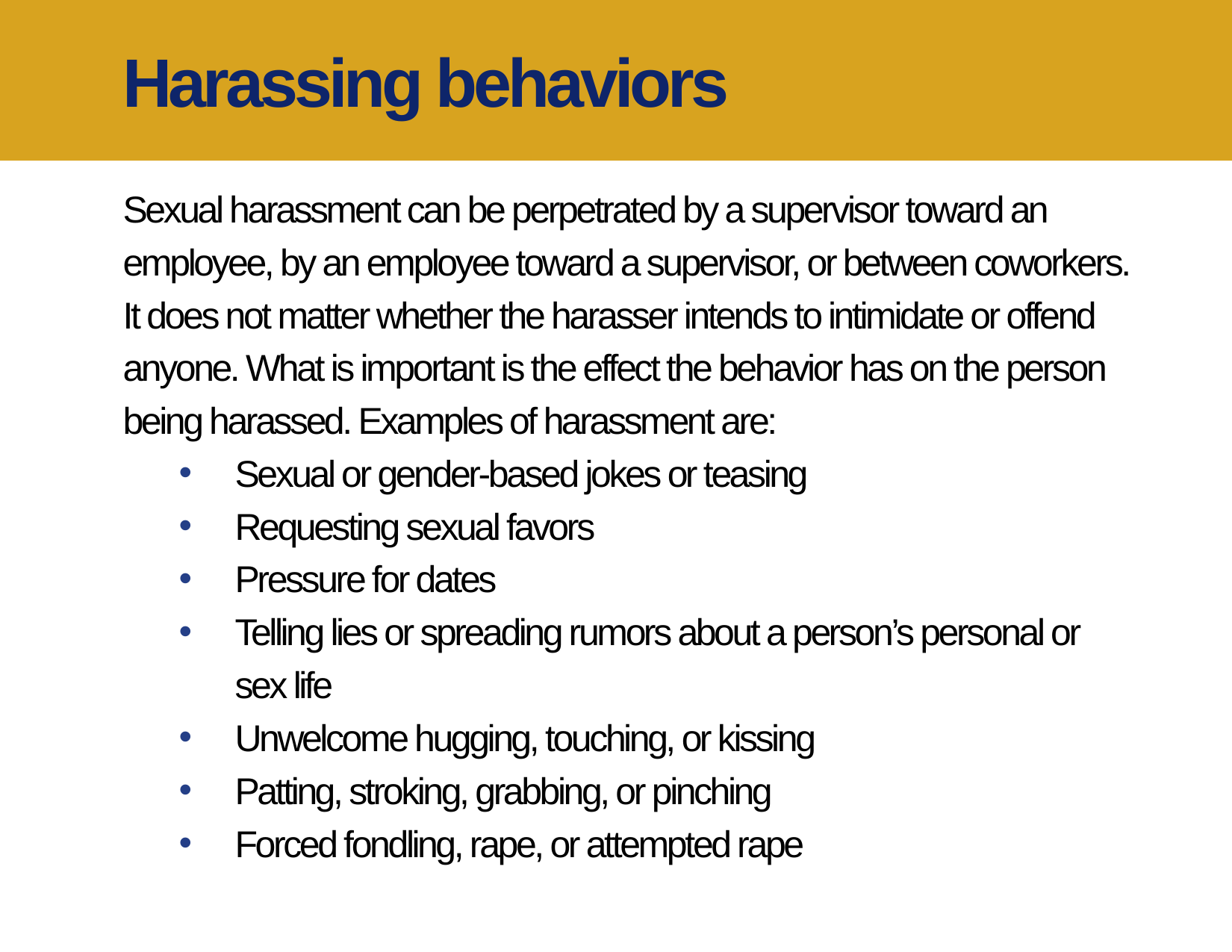

Harassing behaviors
Sexual harassment can be perpetrated by a supervisor toward an employee, by an employee toward a supervisor, or between coworkers. It does not matter whether the harasser intends to intimidate or offend anyone. What is important is the effect the behavior has on the person being harassed. Examples of harassment are:
Sexual or gender-based jokes or teasing
Requesting sexual favors
Pressure for dates
Telling lies or spreading rumors about a person’s personal or sex life
Unwelcome hugging, touching, or kissing
Patting, stroking, grabbing, or pinching
Forced fondling, rape, or attempted rape
Author Name and Degree Here
MEASURE Evaluation
Your organization here

DATE FOR PRESENTATION IF NECESSARY
NAME OF MEETING